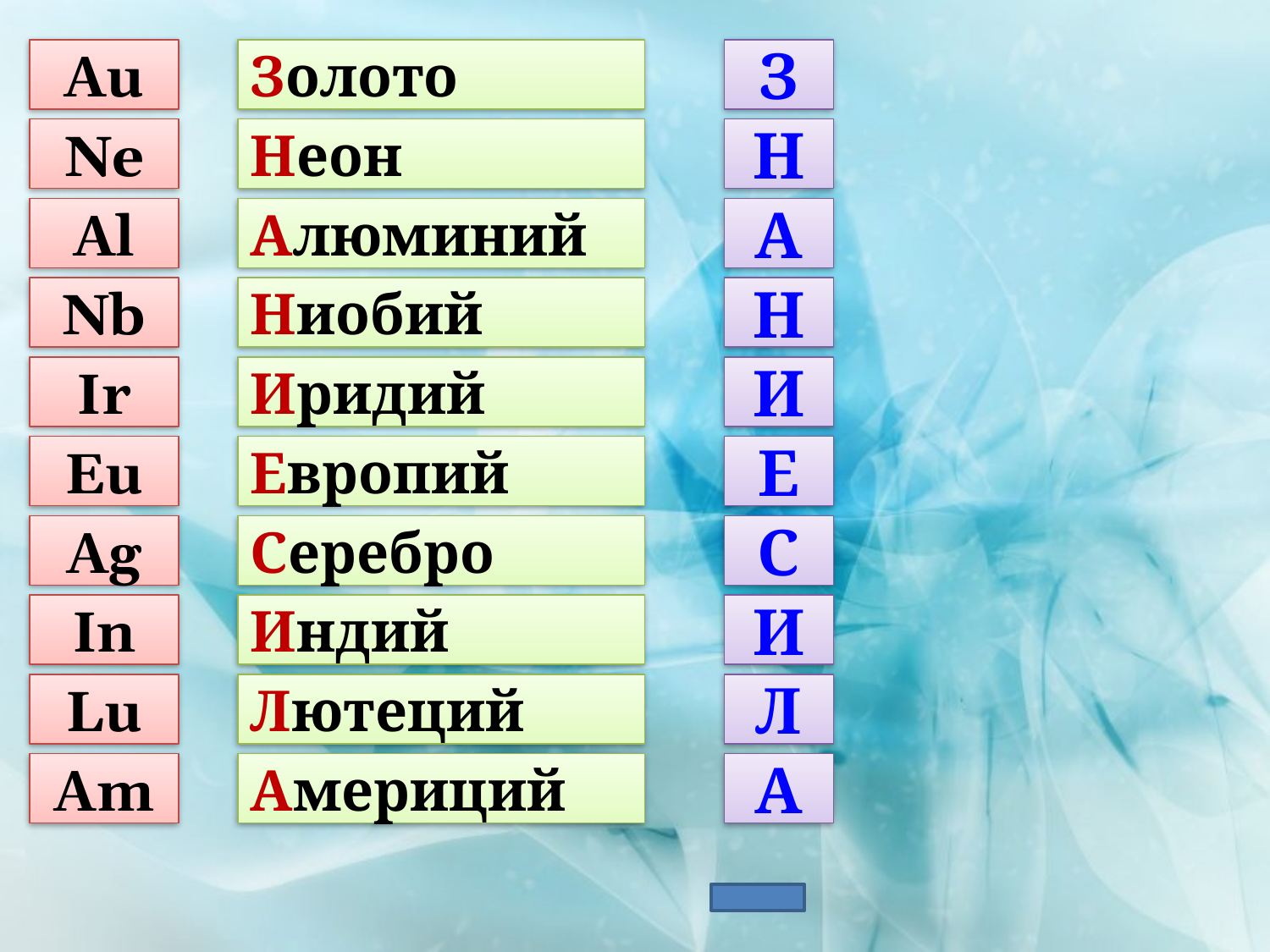

Au
Золото
З
Ne
Неон
Н
Al
Алюминий
А
Nb
Ниобий
Н
Ir
Иридий
И
Eu
Европий
Е
Ag
Серебро
С
In
Индий
И
Lu
Лютеций
Л
Am
Америций
А